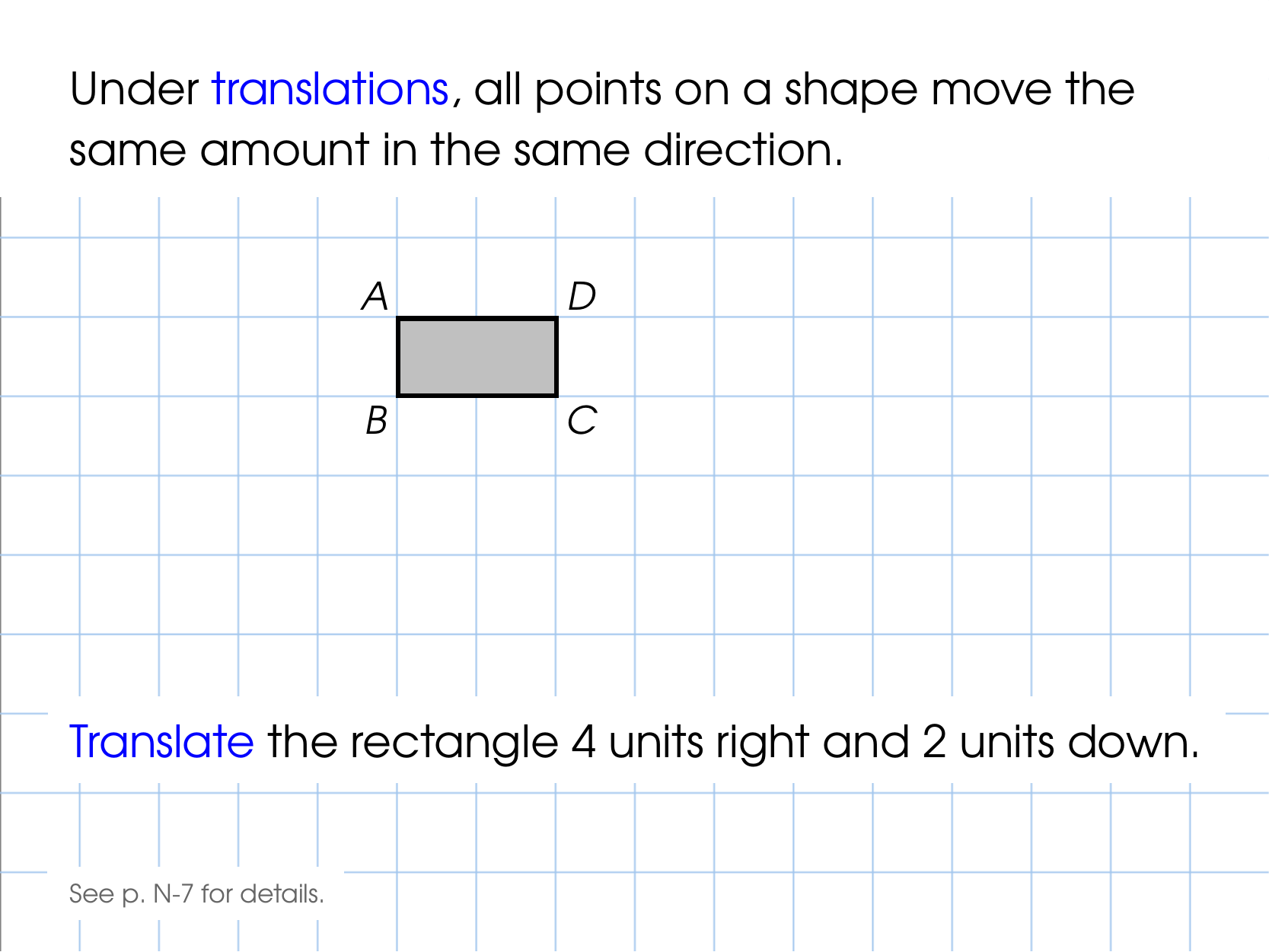

Under translations, all points on a shape move the same amount in the same direction.
A
D

B
C

Translate the rectangle 4 units right and 2 units down.

See p. N-7 for details.